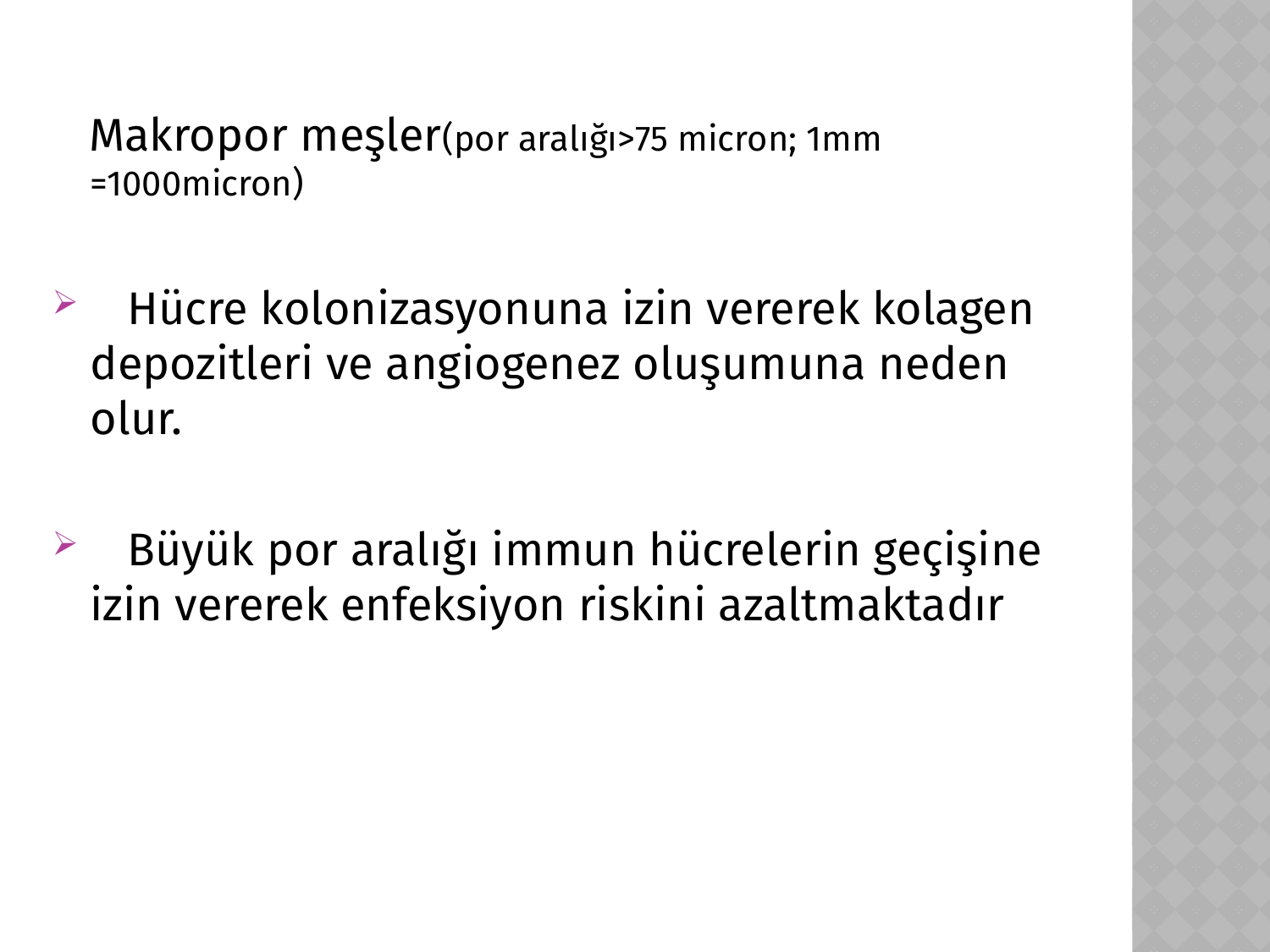

Makropor meşler(por aralığı>75 micron; 1mm =1000micron)

   Hücre kolonizasyonuna izin vererek kolagen depozitleri ve angiogenez oluşumuna neden olur.

   Büyük por aralığı immun hücrelerin geçişine izin vererek enfeksiyon riskini azaltmaktadır